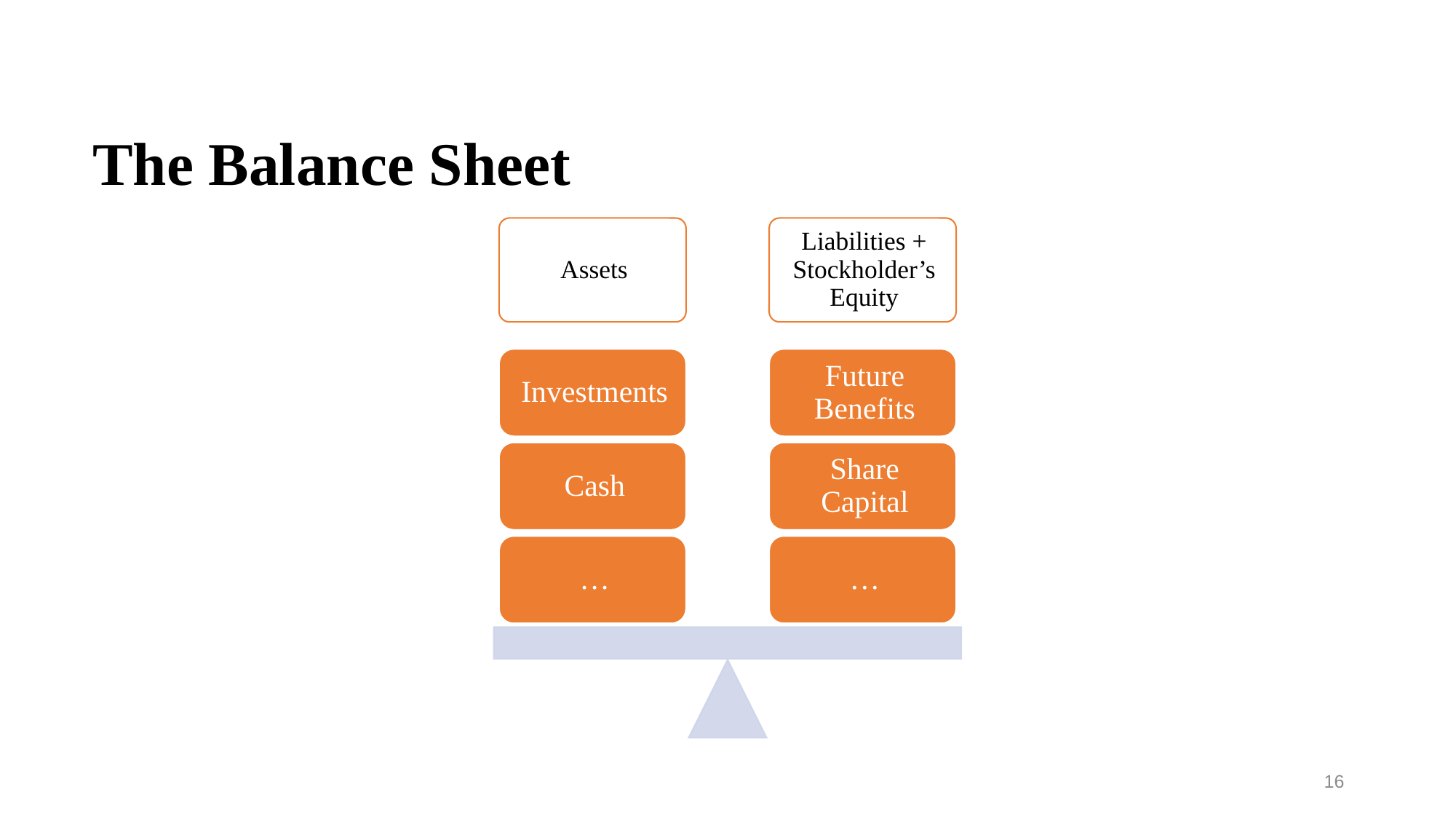

# The Balance Sheet
Assets
Liabilities + Stockholder’s Equity
…
Share Capital
Future Benefits
…
Cash
Investments
16